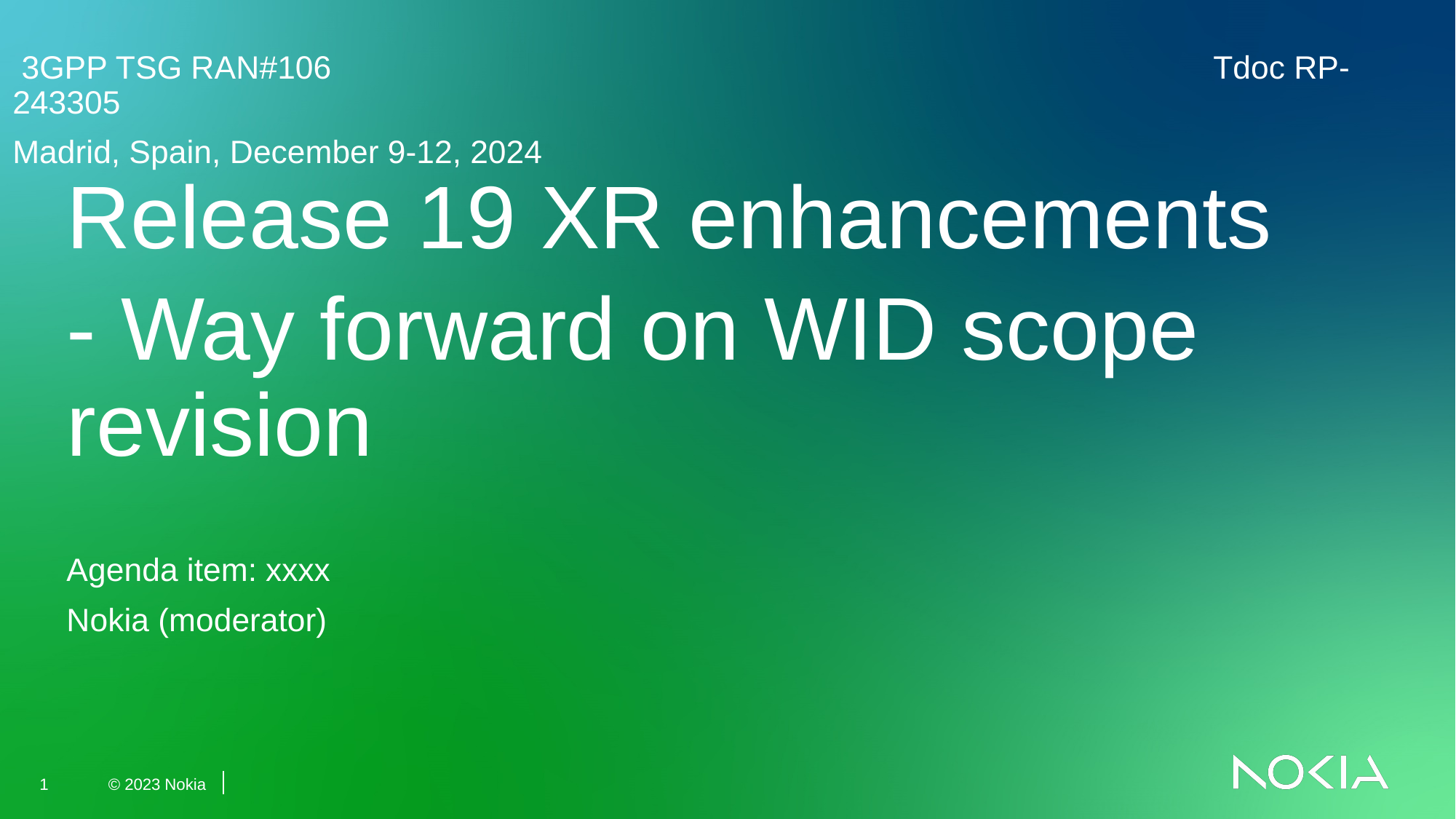

3GPP TSG RAN#106 								Tdoc RP-243305
Madrid, Spain, December 9-12, 2024
Release 19 XR enhancements
- Way forward on WID scope revision

Agenda item: xxxx
Nokia (moderator)